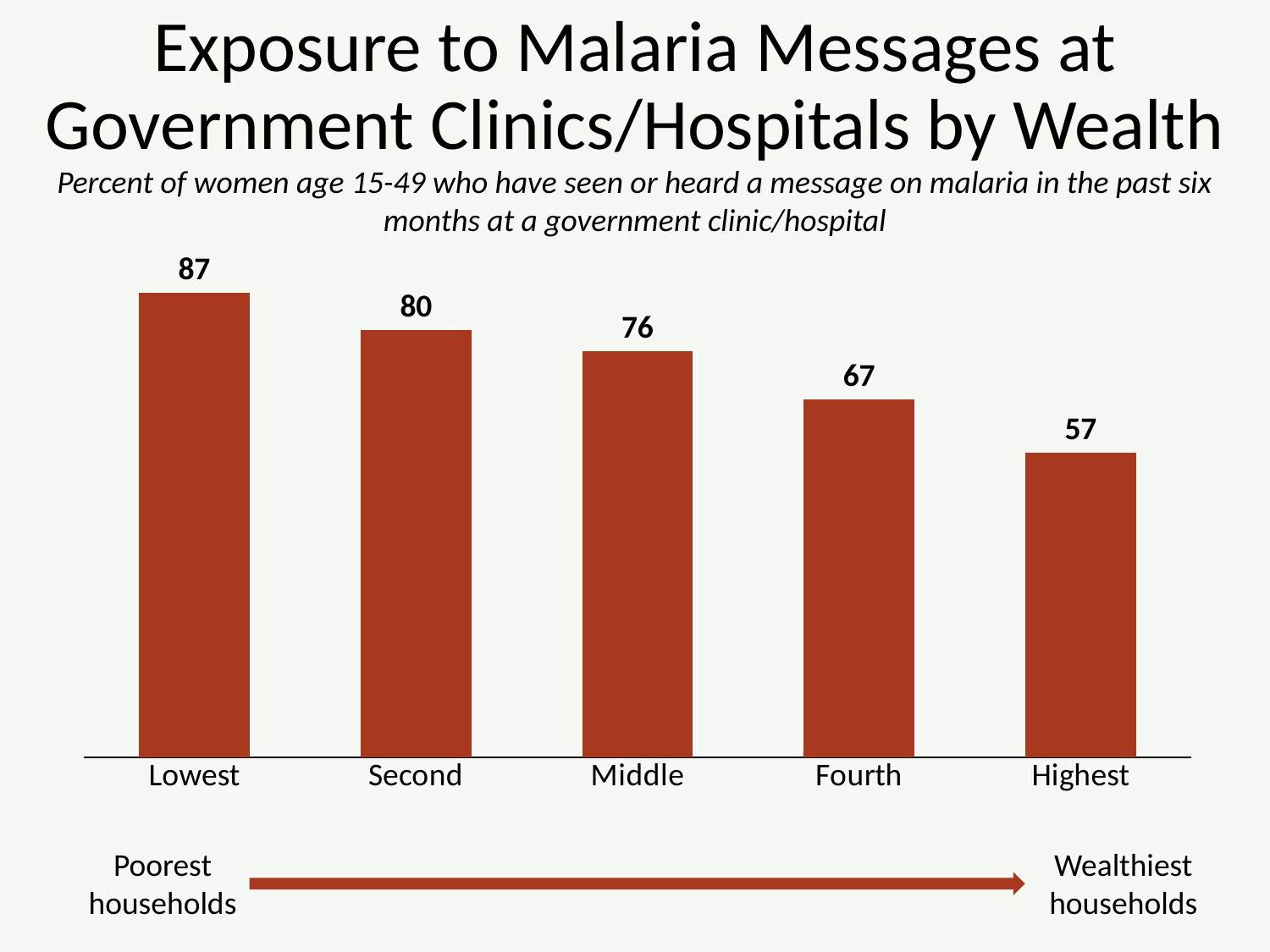

# Exposure to Malaria Messages at Government Clinics/Hospitals by Wealth
Percent of women age 15-49 who have seen or heard a message on malaria in the past six months at a government clinic/hospital

### Chart

| Category | Series 1 |
|---|---|
| Lowest | 87.0 |
| Second | 80.0 |
| Middle | 76.0 |
| Fourth | 67.0 |
| Highest | 57.0 |
Wealthiest households
Poorest households